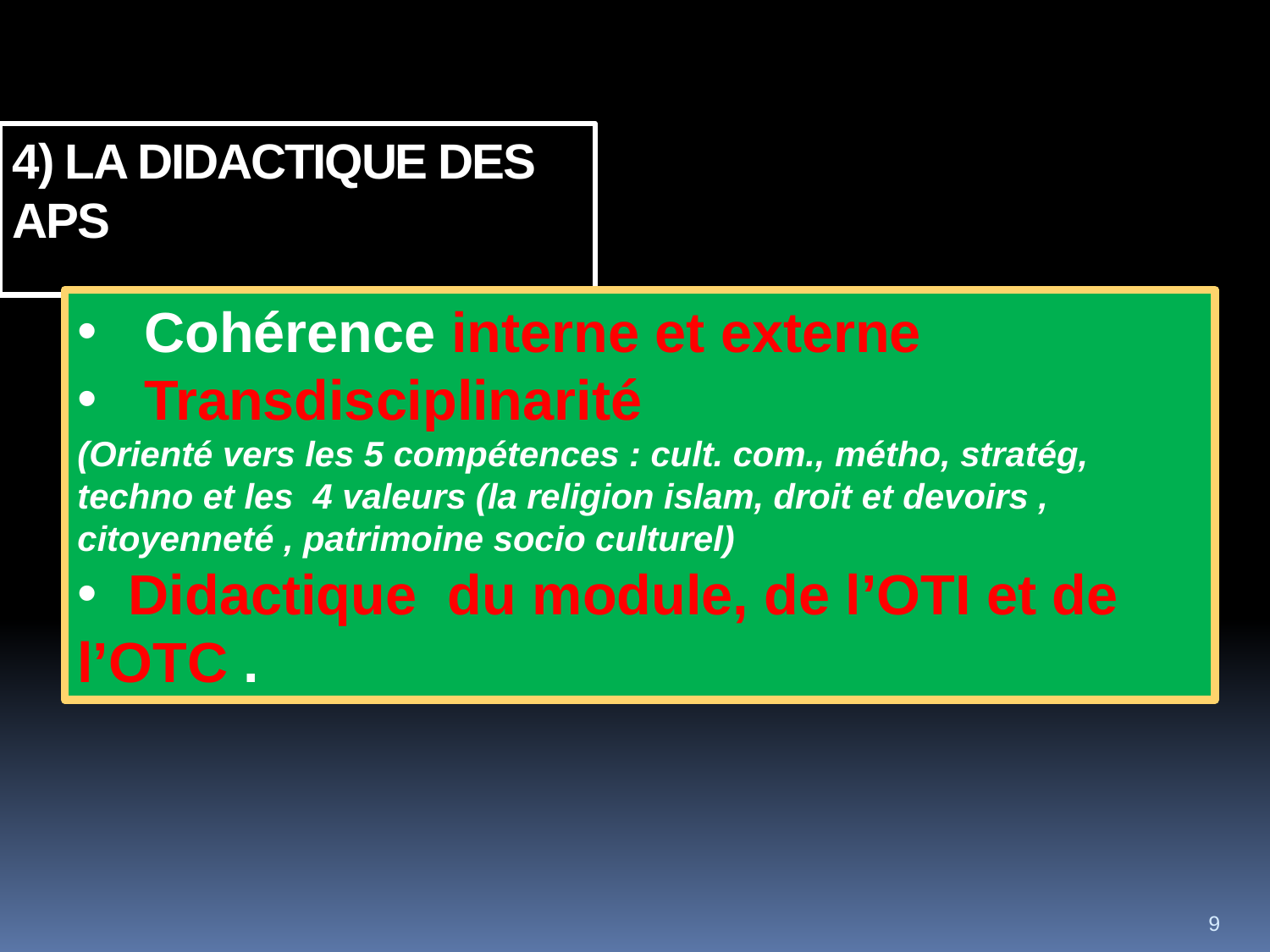

4) LA DIDACTIQUE DES APS
   Cohérence interne et externe
   Transdisciplinarité
(Orienté vers les 5 compétences : cult. com., métho, stratég,   techno et les  4 valeurs (la religion islam, droit et devoirs , citoyenneté , patrimoine socio culturel)
  Didactique  du module, de l’OTI et de l’OTC .
9